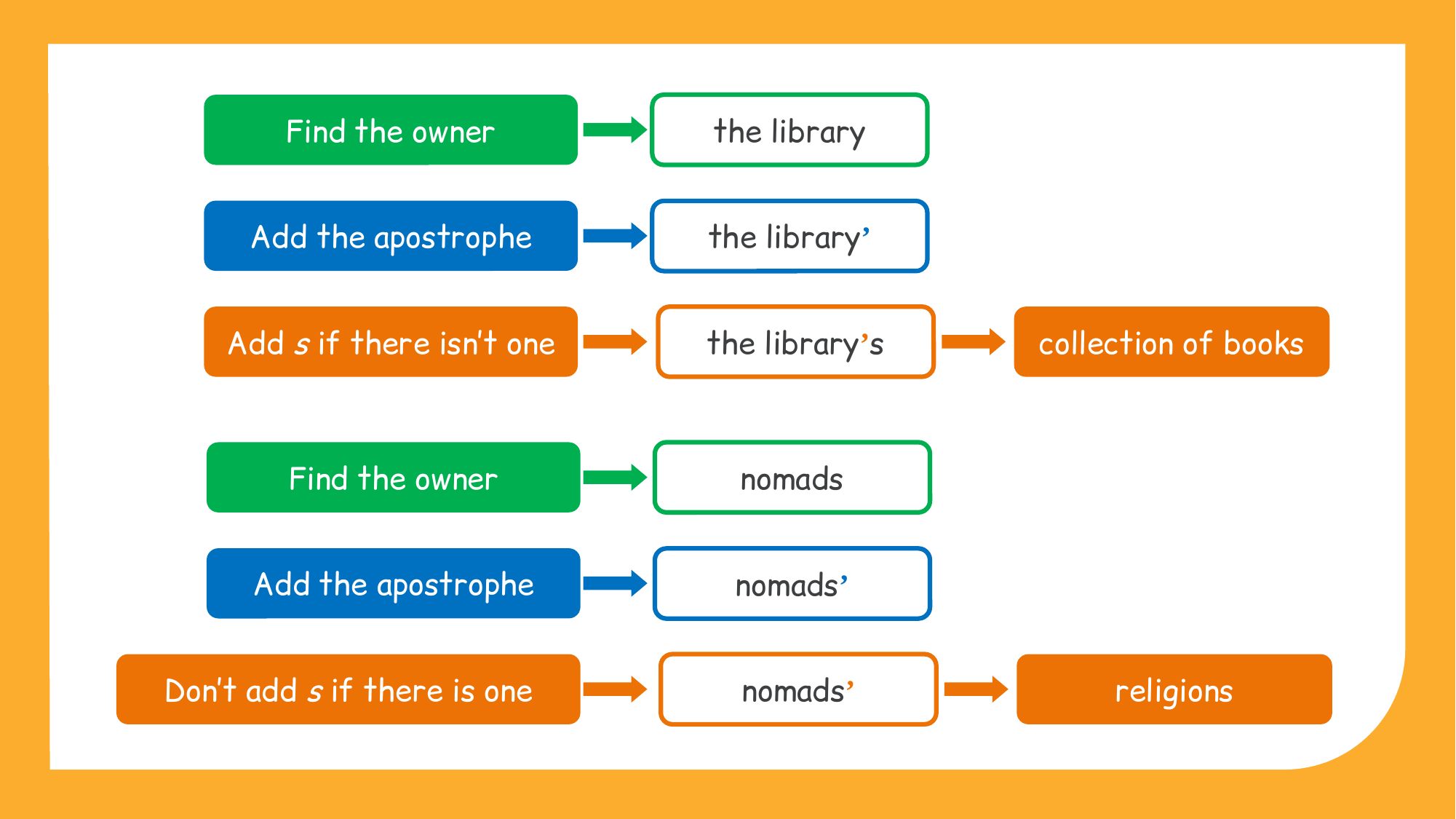

Find the owner
the library

Add the apostrophe
the library’

Add s if there isn’t one
the library’s
collection of books

Find the owner
nomads

Add the apostrophe
nomads’

Don’t add s if there is one
nomads’
religions